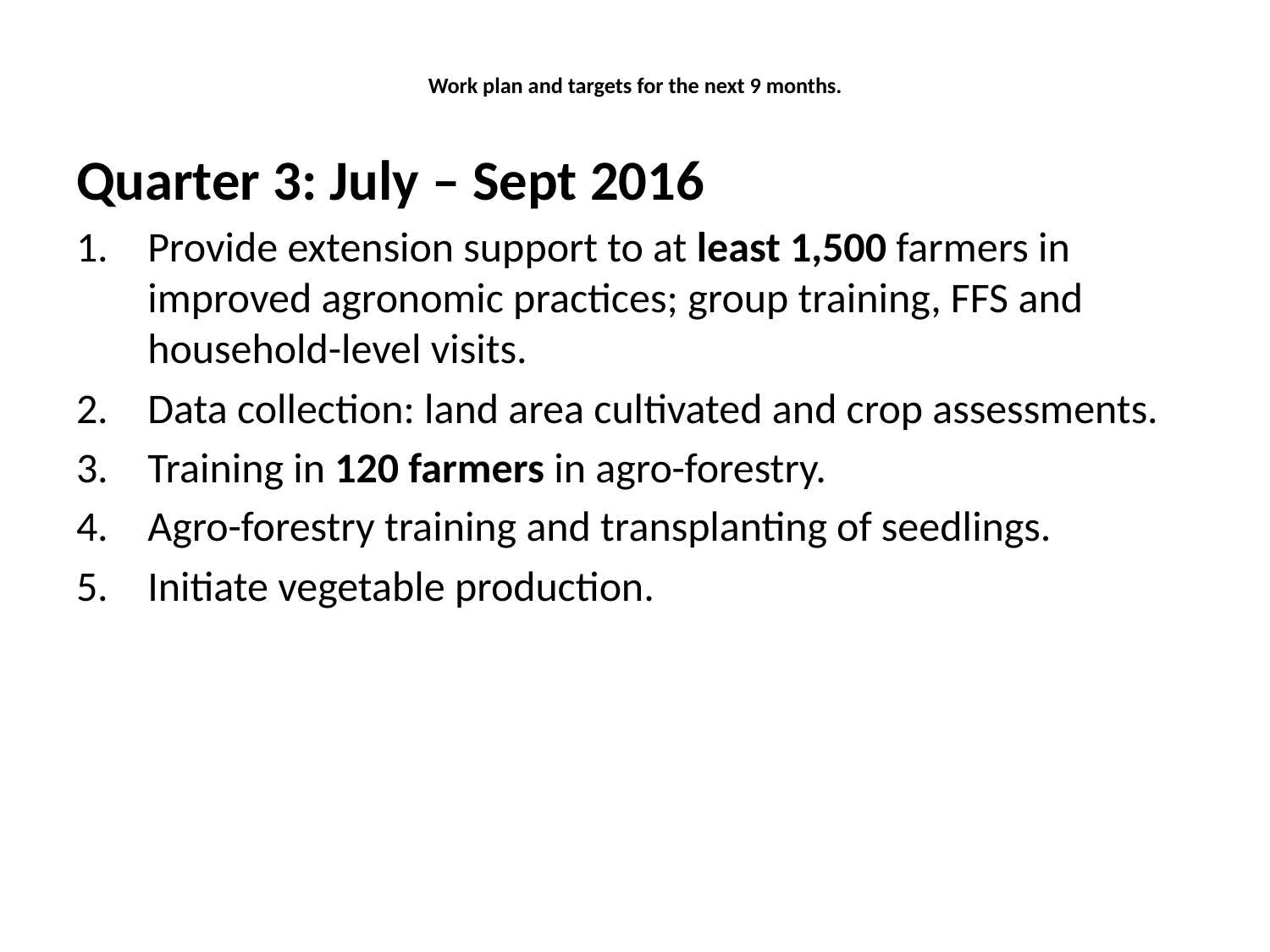

# Work plan and targets for the next 9 months.
Quarter 3: July – Sept 2016
Provide extension support to at least 1,500 farmers in improved agronomic practices; group training, FFS and household-level visits.
Data collection: land area cultivated and crop assessments.
Training in 120 farmers in agro-forestry.
Agro-forestry training and transplanting of seedlings.
Initiate vegetable production.